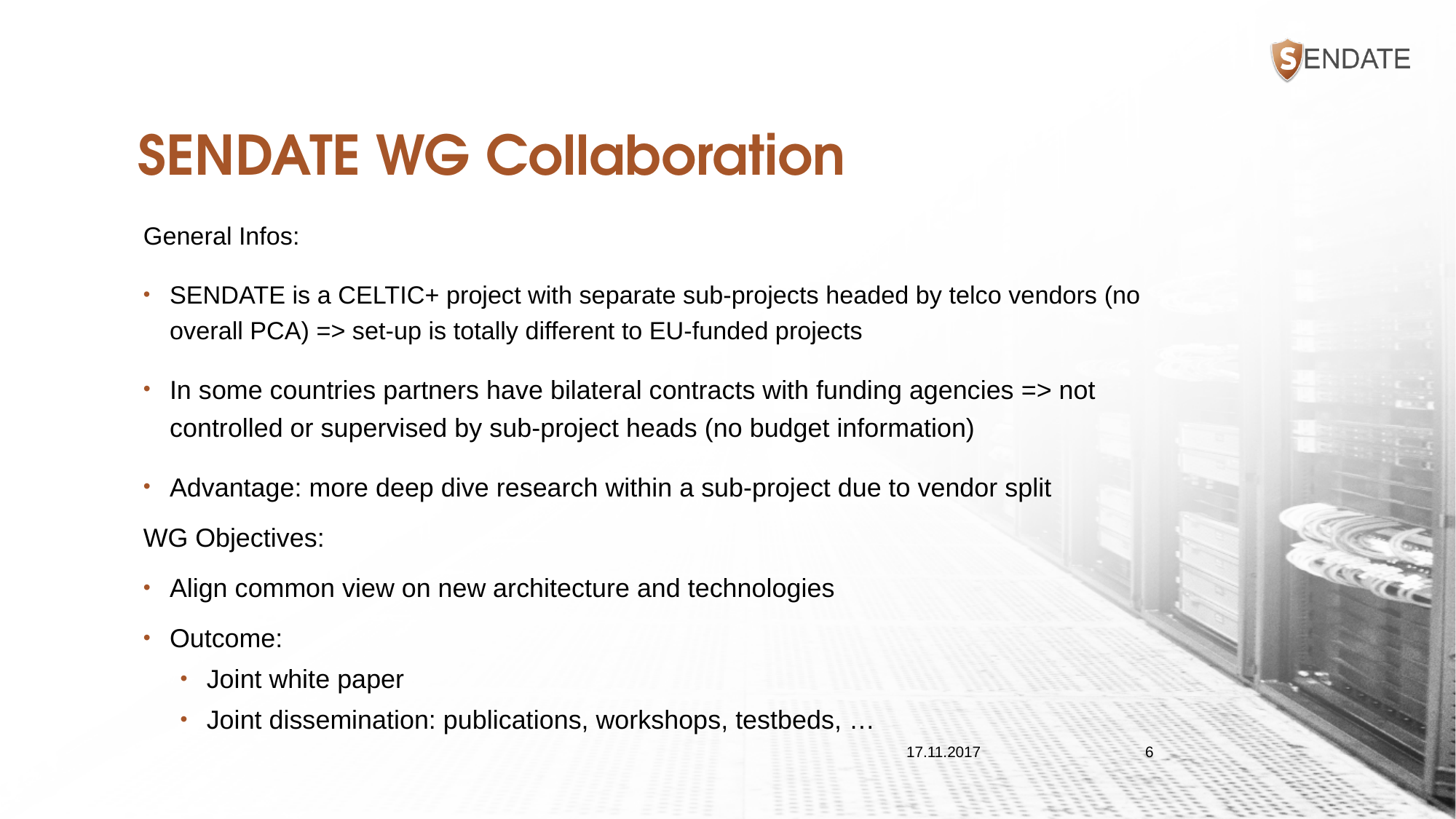

# SENDATE WG Collaboration
General Infos:
SENDATE is a CELTIC+ project with separate sub-projects headed by telco vendors (no overall PCA) => set-up is totally different to EU-funded projects
In some countries partners have bilateral contracts with funding agencies => not controlled or supervised by sub-project heads (no budget information)
Advantage: more deep dive research within a sub-project due to vendor split
WG Objectives:
Align common view on new architecture and technologies
Outcome:
Joint white paper
Joint dissemination: publications, workshops, testbeds, …

17.11.2017
6